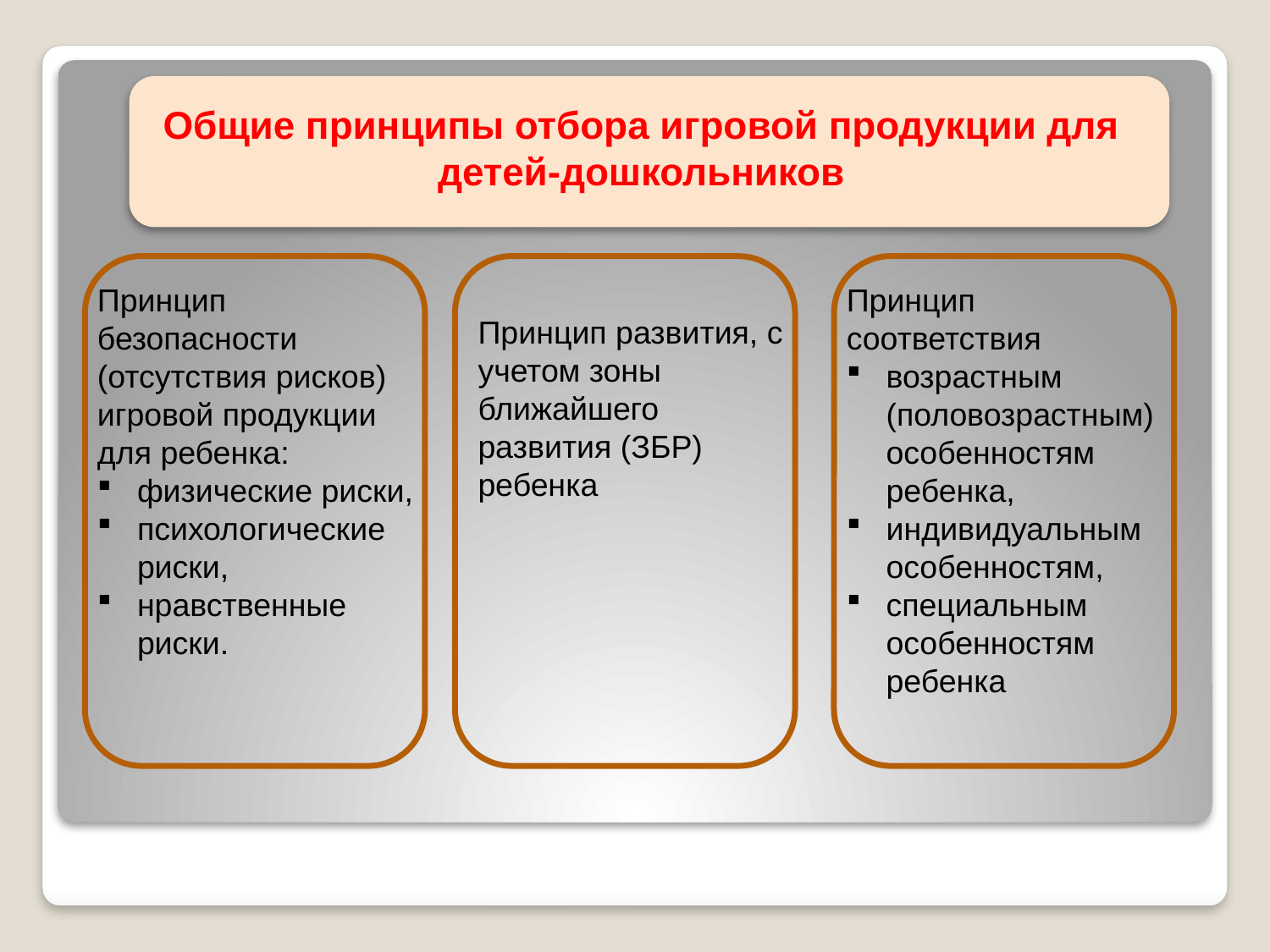

Общие принципы отбора игровой продукции для детей-дошкольников

Принцип безопасности (отсутствия рисков) игровой продукции для ребенка:
физические риски,
психологические риски,
нравственные риски.
Принцип соответствия
возрастным (половозрастным) особенностям ребенка,
индивидуальным особенностям,
специальным особенностям ребенка
Принцип развития, с учетом зоны ближайшего развития (ЗБР) ребенка